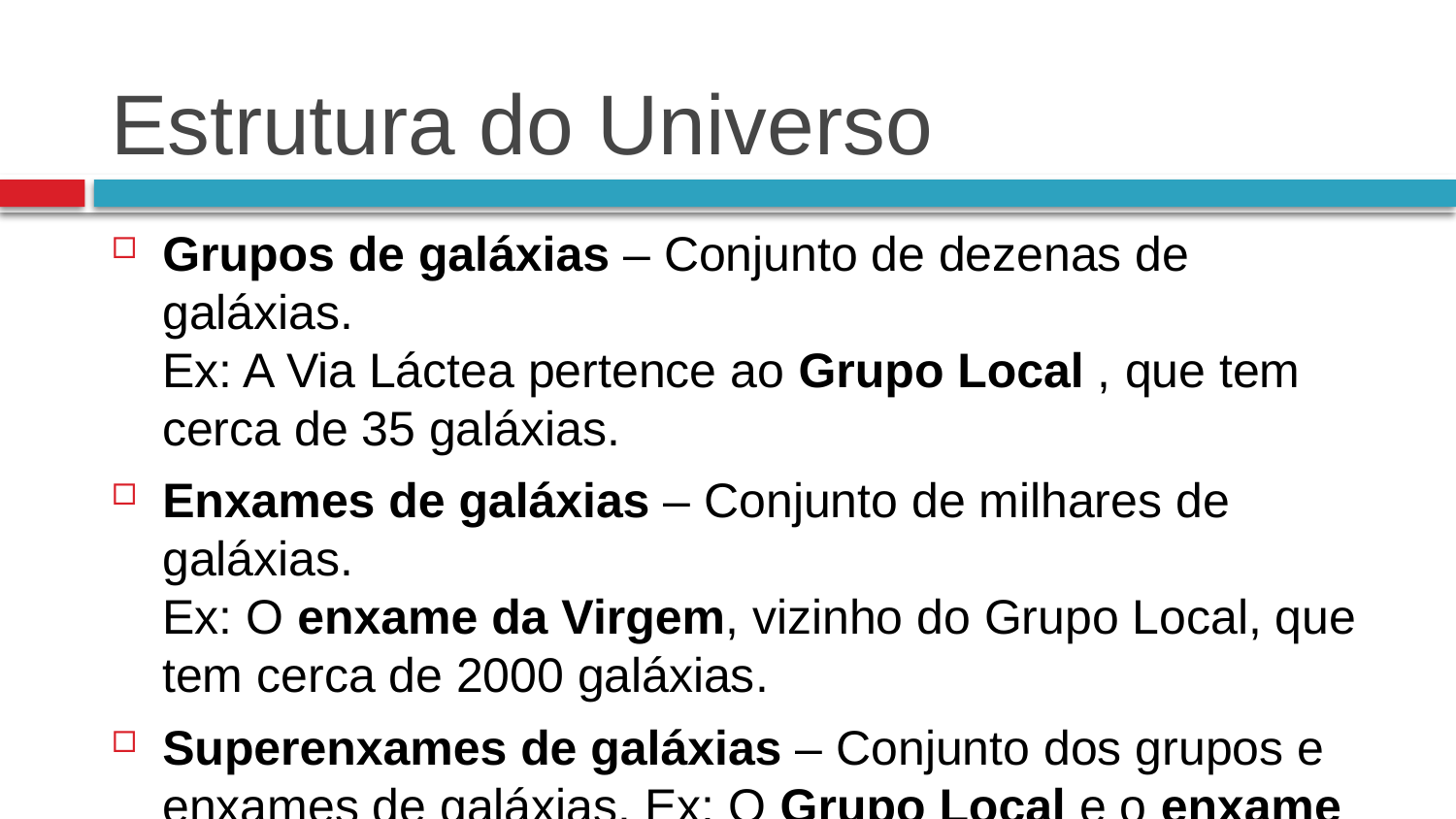

# Estrutura do Universo
Grupos de galáxias – Conjunto de dezenas de galáxias.
Ex: A Via Láctea pertence ao Grupo Local , que tem cerca de 35 galáxias.
Enxames de galáxias – Conjunto de milhares de galáxias.
Ex: O enxame da Virgem, vizinho do Grupo Local, que tem cerca de 2000 galáxias.
Superenxames de galáxias – Conjunto dos grupos e enxames de galáxias. Ex: O Grupo Local e o enxame da Virgem pertencem ao superenxame da Virgem.